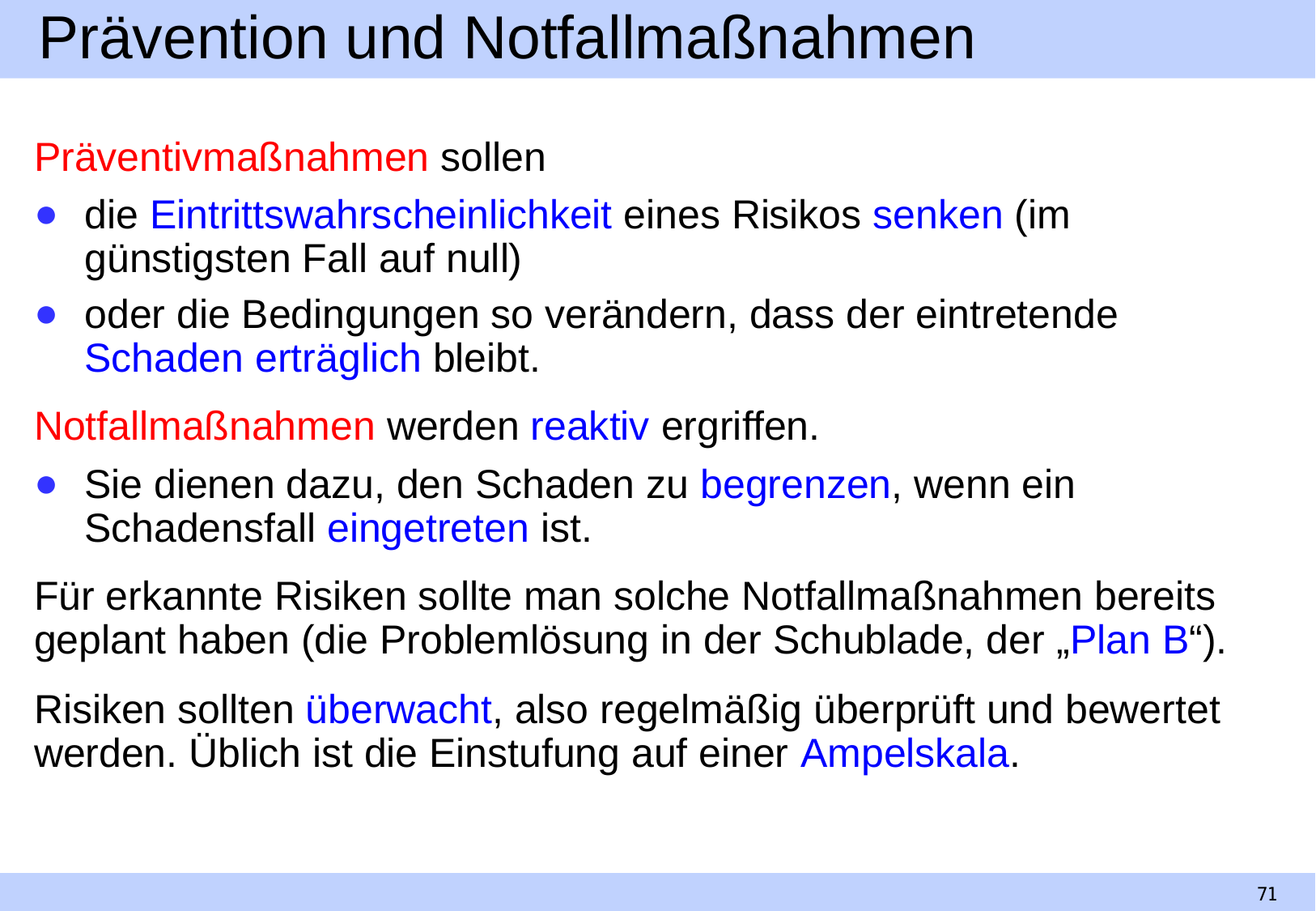

# Prävention und Notfallmaßnahmen
Präventivmaßnahmen sollen
die Eintrittswahrscheinlichkeit eines Risikos senken (im günstigsten Fall auf null)
oder die Bedingungen so verändern, dass der eintretende Schaden erträglich bleibt.
Notfallmaßnahmen werden reaktiv ergriffen.
Sie dienen dazu, den Schaden zu begrenzen, wenn ein Schadensfall eingetreten ist.
Für erkannte Risiken sollte man solche Notfallmaßnahmen bereits geplant haben (die Problemlösung in der Schublade, der „Plan B“).
Risiken sollten überwacht, also regelmäßig überprüft und bewertet werden. Üblich ist die Einstufung auf einer Ampelskala.

71